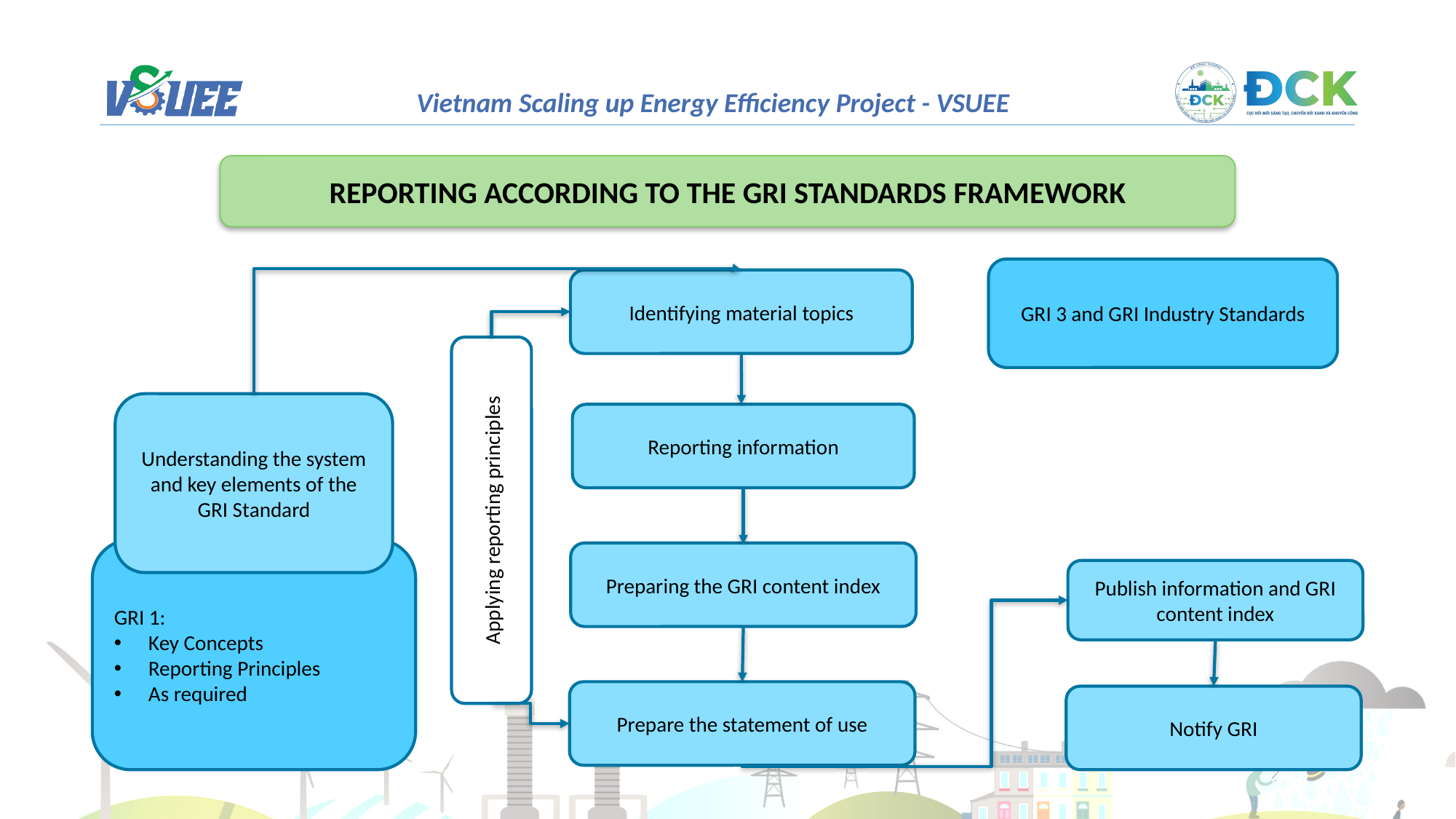

REPORTING ACCORDING TO THE GRI STANDARDS FRAMEWORK
GRI 3 and GRI Industry Standards
Identifying material topics
Understanding the system and key elements of the GRI Standard
Reporting information
Applying reporting principles
GRI 1:
Key Concepts
Reporting Principles
As required
Preparing the GRI content index
Publish information and GRI content index
Prepare the statement of use
Notify GRI